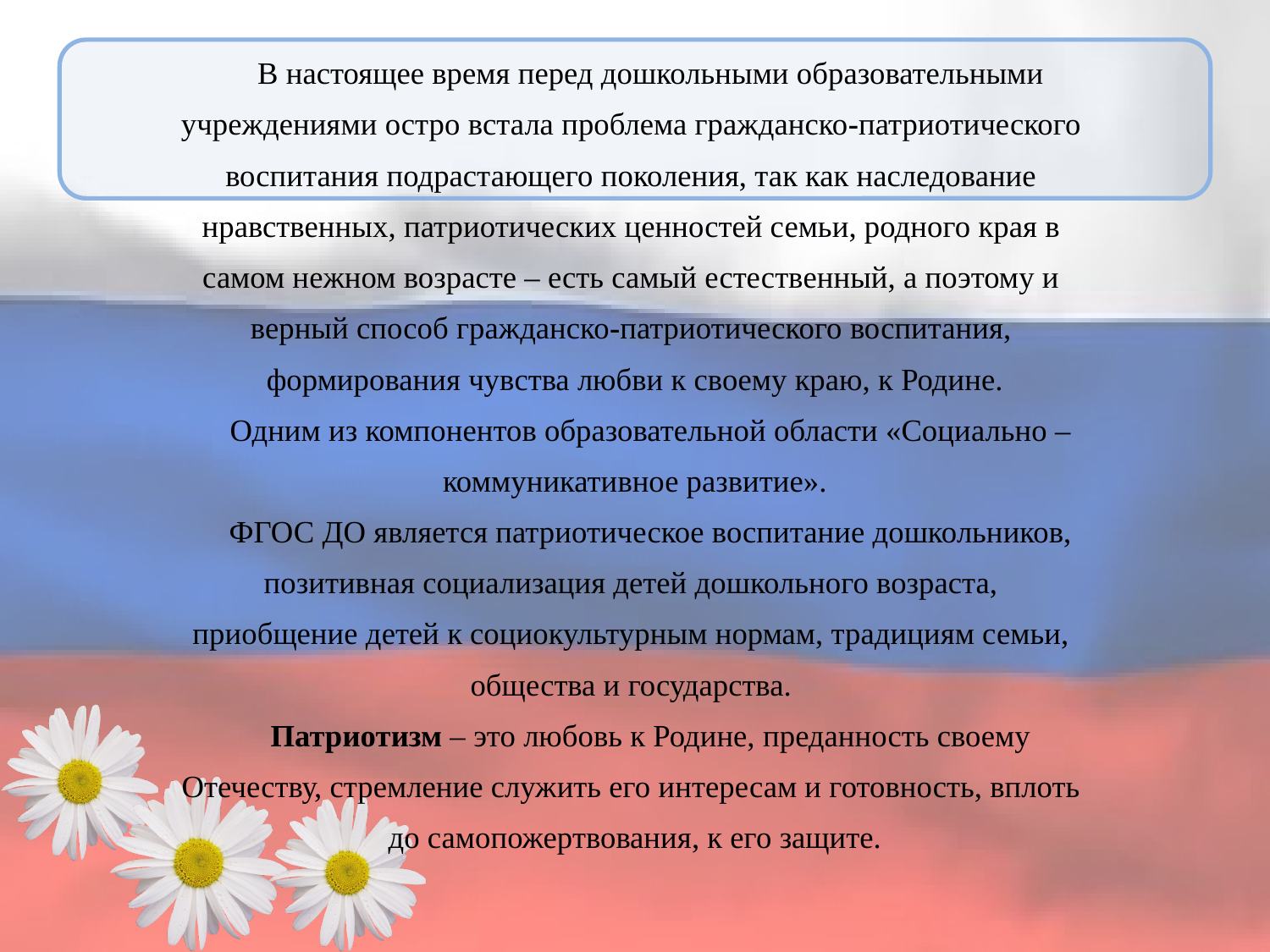

В настоящее время перед дошкольными образовательными
учреждениями остро встала проблема гражданско-патриотического
воспитания подрастающего поколения, так как наследование
нравственных, патриотических ценностей семьи, родного края в
самом нежном возрасте – есть самый естественный, а поэтому и
верный способ гражданско-патриотического воспитания,
формирования чувства любви к своему краю, к Родине.
     Одним из компонентов образовательной области «Социально –
коммуникативное развитие».
     ФГОС ДО является патриотическое воспитание дошкольников,
позитивная социализация детей дошкольного возраста,
приобщение детей к социокультурным нормам, традициям семьи,
общества и государства.
     Патриотизм – это любовь к Родине, преданность своему
Отечеству, стремление служить его интересам и готовность, вплоть
до самопожертвования, к его защите.